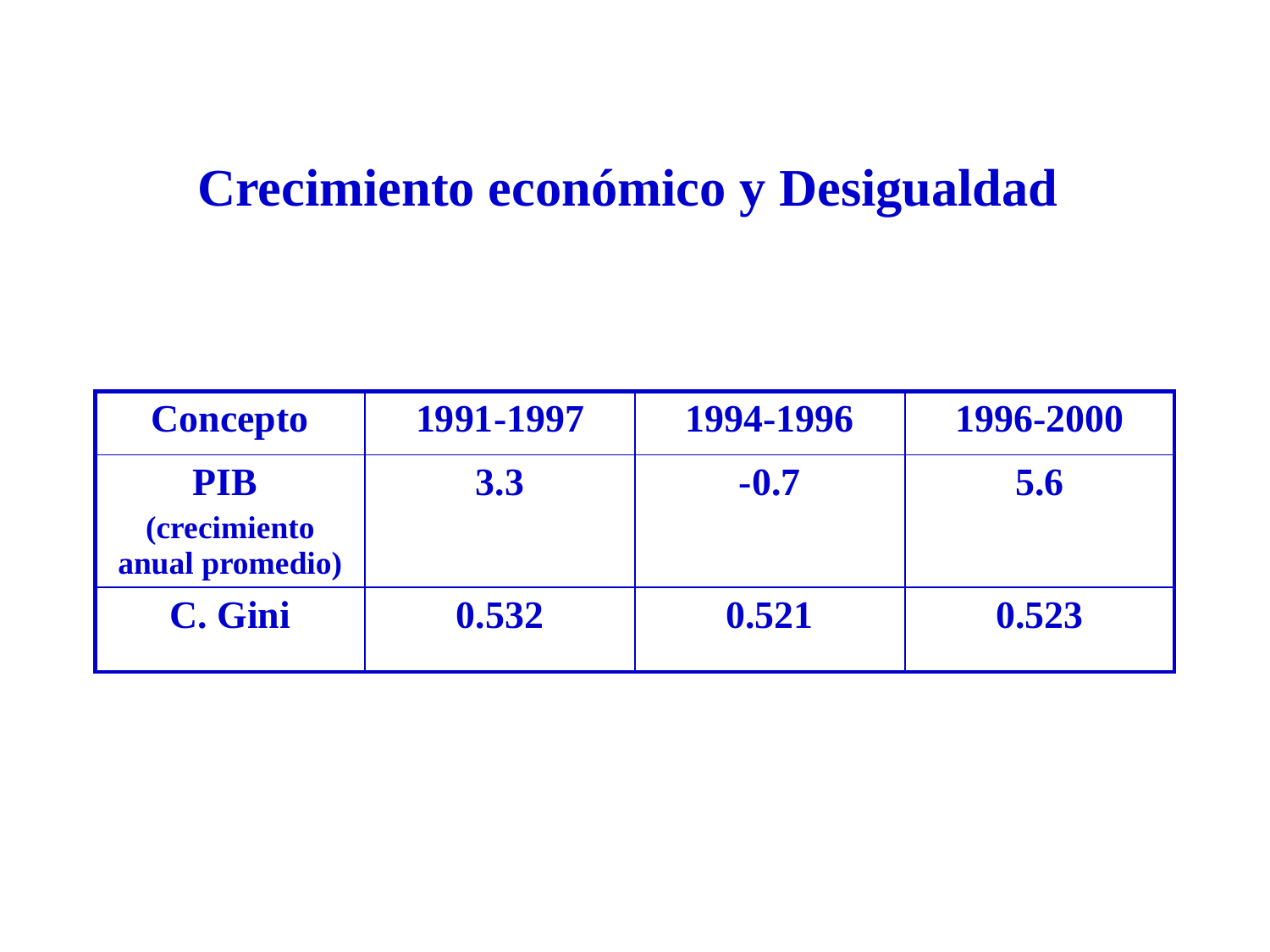

# Crecimiento económico y Desigualdad
| Concepto | 1991-1997 | 1994-1996 | 1996-2000 |
| --- | --- | --- | --- |
| PIB (crecimiento anual promedio) | 3.3 | -0.7 | 5.6 |
| C. Gini | 0.532 | 0.521 | 0.523 |